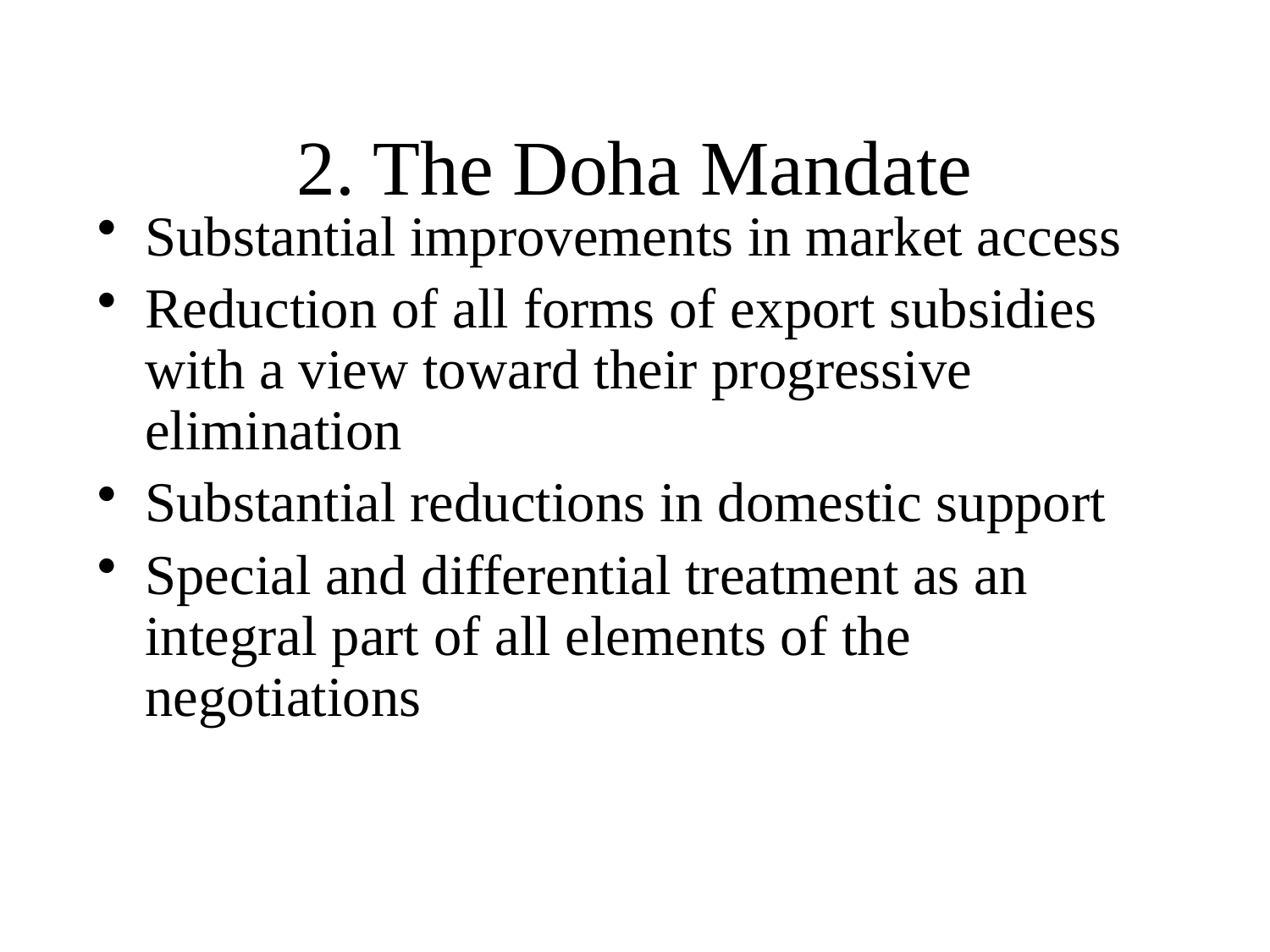

# 2. The Doha Mandate
Substantial improvements in market access
Reduction of all forms of export subsidies with a view toward their progressive elimination
Substantial reductions in domestic support
Special and differential treatment as an integral part of all elements of the negotiations